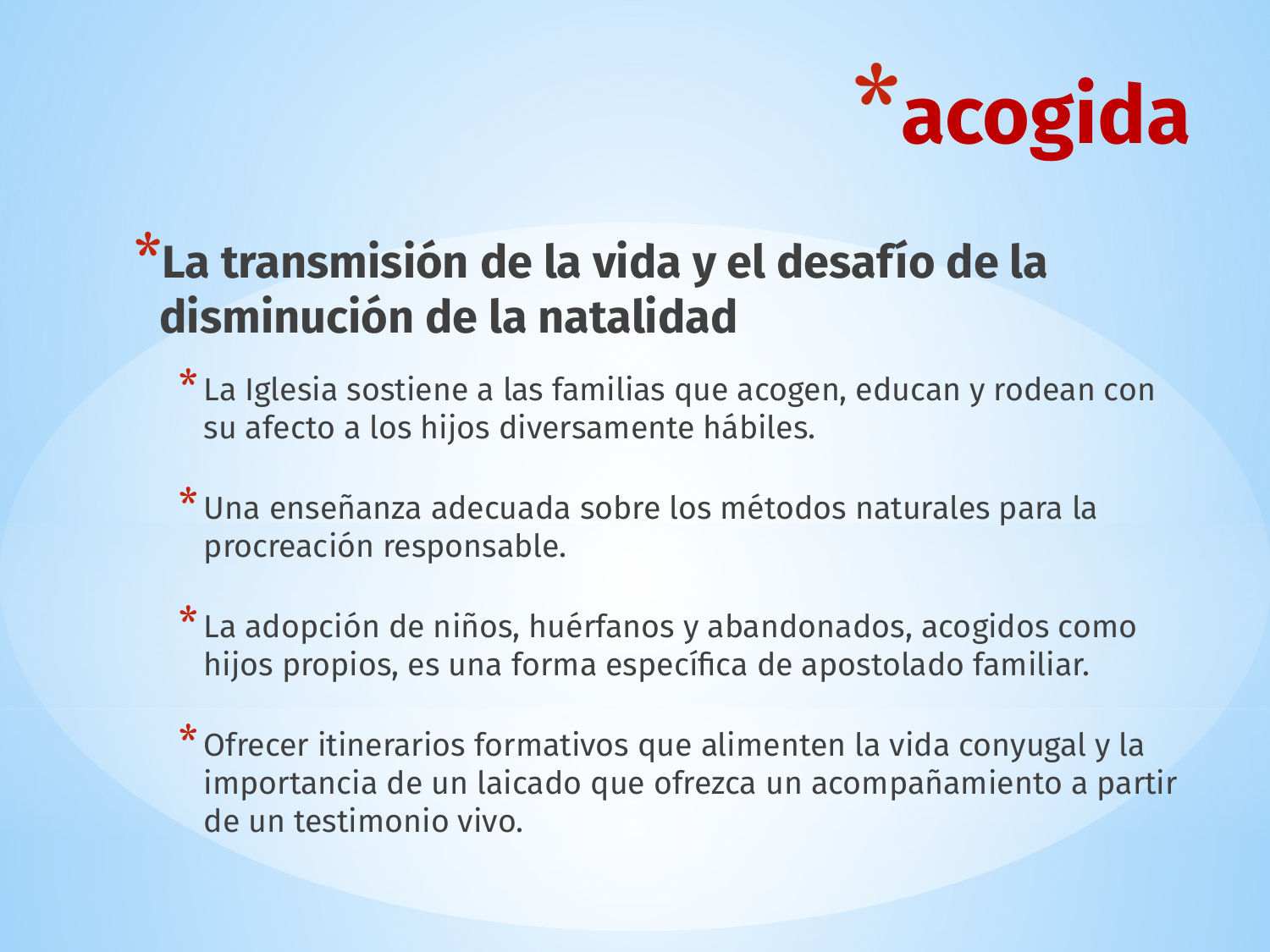

# acogida
La transmisión de la vida y el desafío de la disminución de la natalidad
La Iglesia sostiene a las familias que acogen, educan y rodean con su afecto a los hijos diversamente hábiles.
Una enseñanza adecuada sobre los métodos naturales para la procreación responsable.
La adopción de niños, huérfanos y abandonados, acogidos como hijos propios, es una forma específica de apostolado familiar.
Ofrecer itinerarios formativos que alimenten la vida conyugal y la importancia de un laicado que ofrezca un acompañamiento a partir de un testimonio vivo.